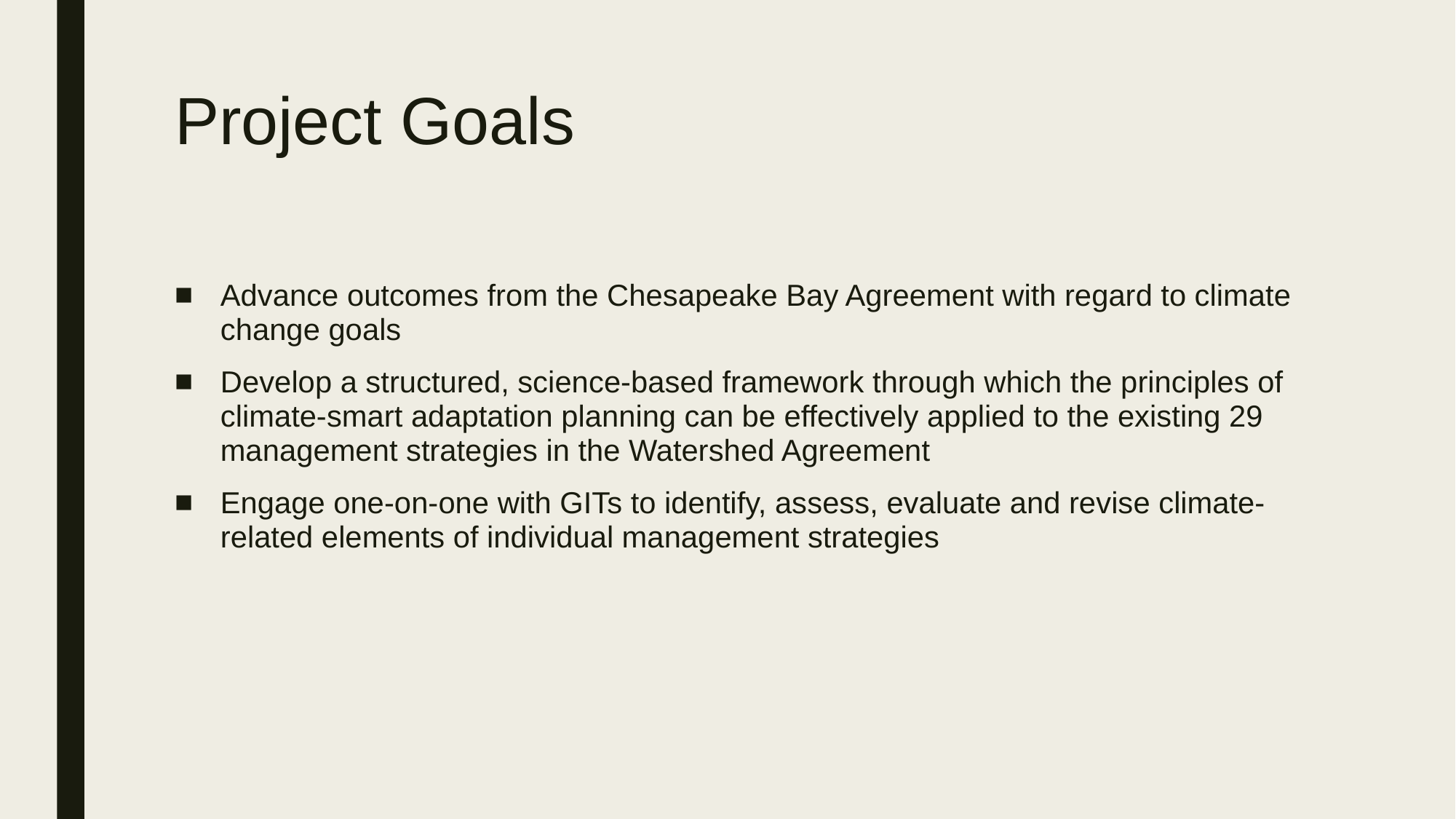

# Project Goals
Advance outcomes from the Chesapeake Bay Agreement with regard to climate change goals
Develop a structured, science-based framework through which the principles of climate-smart adaptation planning can be effectively applied to the existing 29 management strategies in the Watershed Agreement
Engage one-on-one with GITs to identify, assess, evaluate and revise climate-related elements of individual management strategies